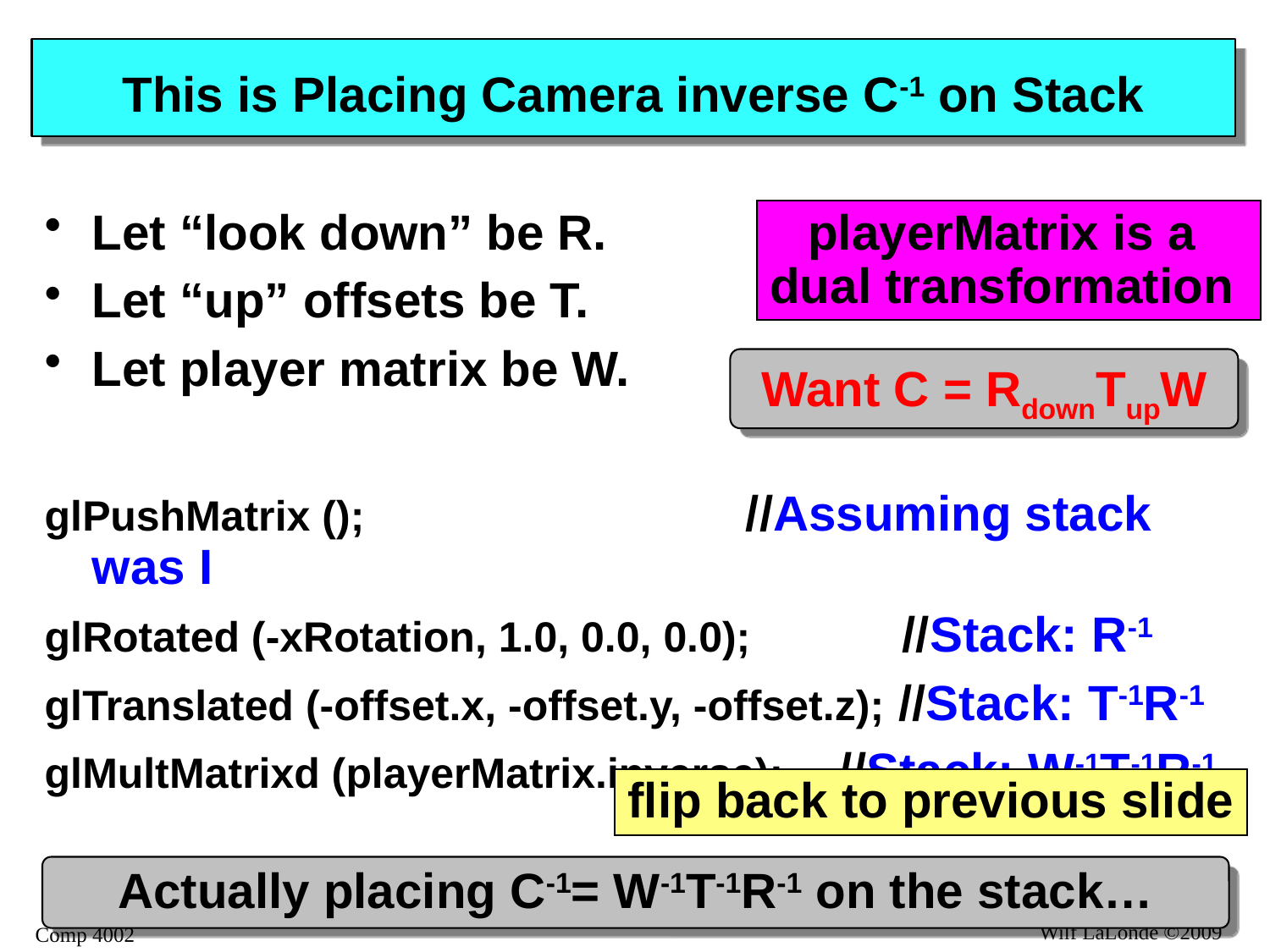

# This is Placing Camera inverse C-1 on Stack
Let “look down” be R.
Let “up” offsets be T.
Let player matrix be W.
playerMatrix is a
dual transformation
Want C = RdownTupW
glPushMatrix ();	                       //Assuming stack was I
glRotated (-xRotation, 1.0, 0.0, 0.0);           //Stack: R-1
glTranslated (-offset.x, -offset.y, -offset.z); //Stack: T-1R-1
glMultMatrixd (playerMatrix.inverse);    //Stack: W-1T-1R-1
flip back to previous slide
Actually placing C-1= W-1T-1R-1 on the stack…